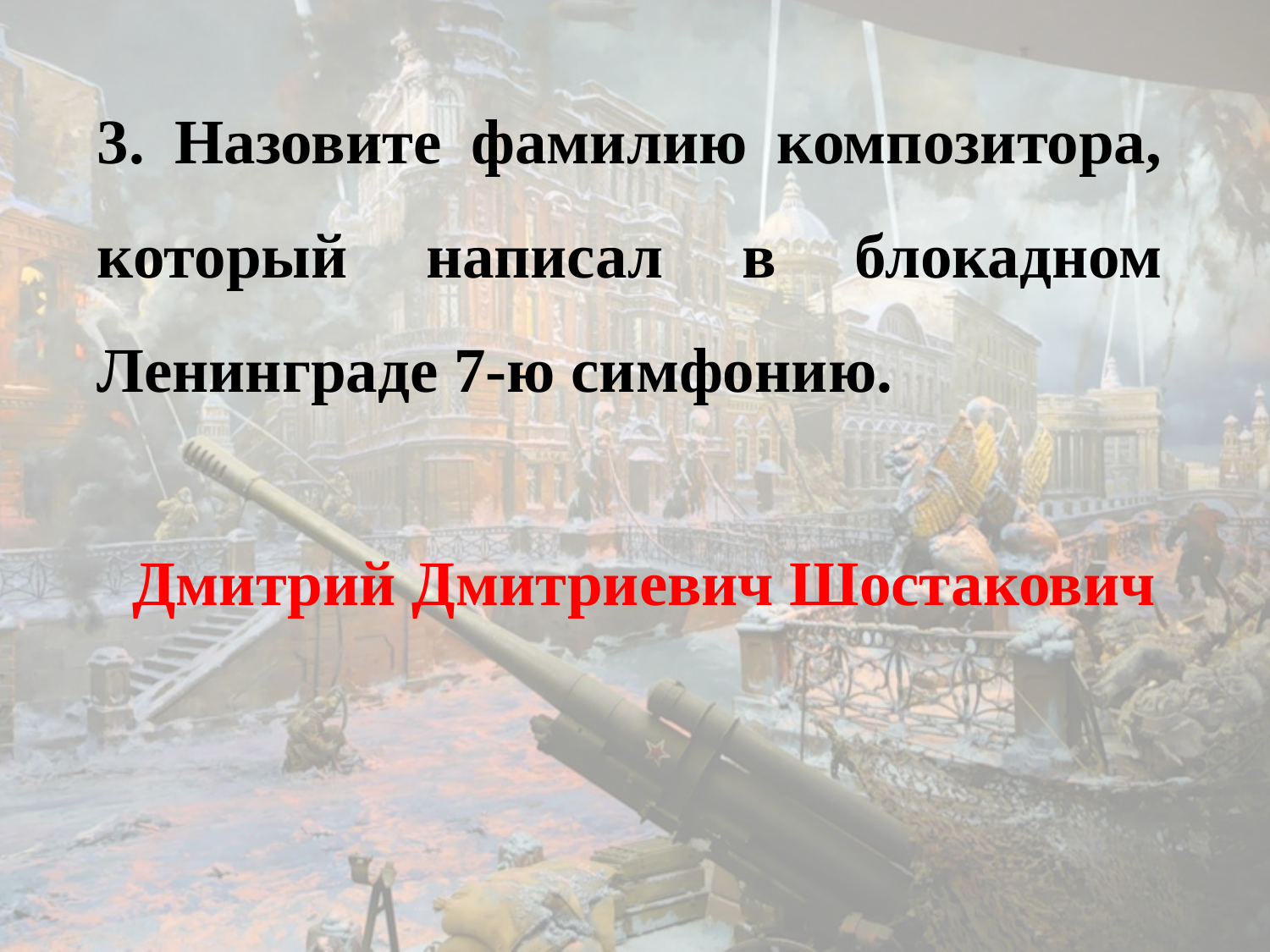

3. Назовите фамилию композитора, который написал в блокадном Ленинграде 7-ю симфонию.
Дмитрий Дмитриевич Шостакович